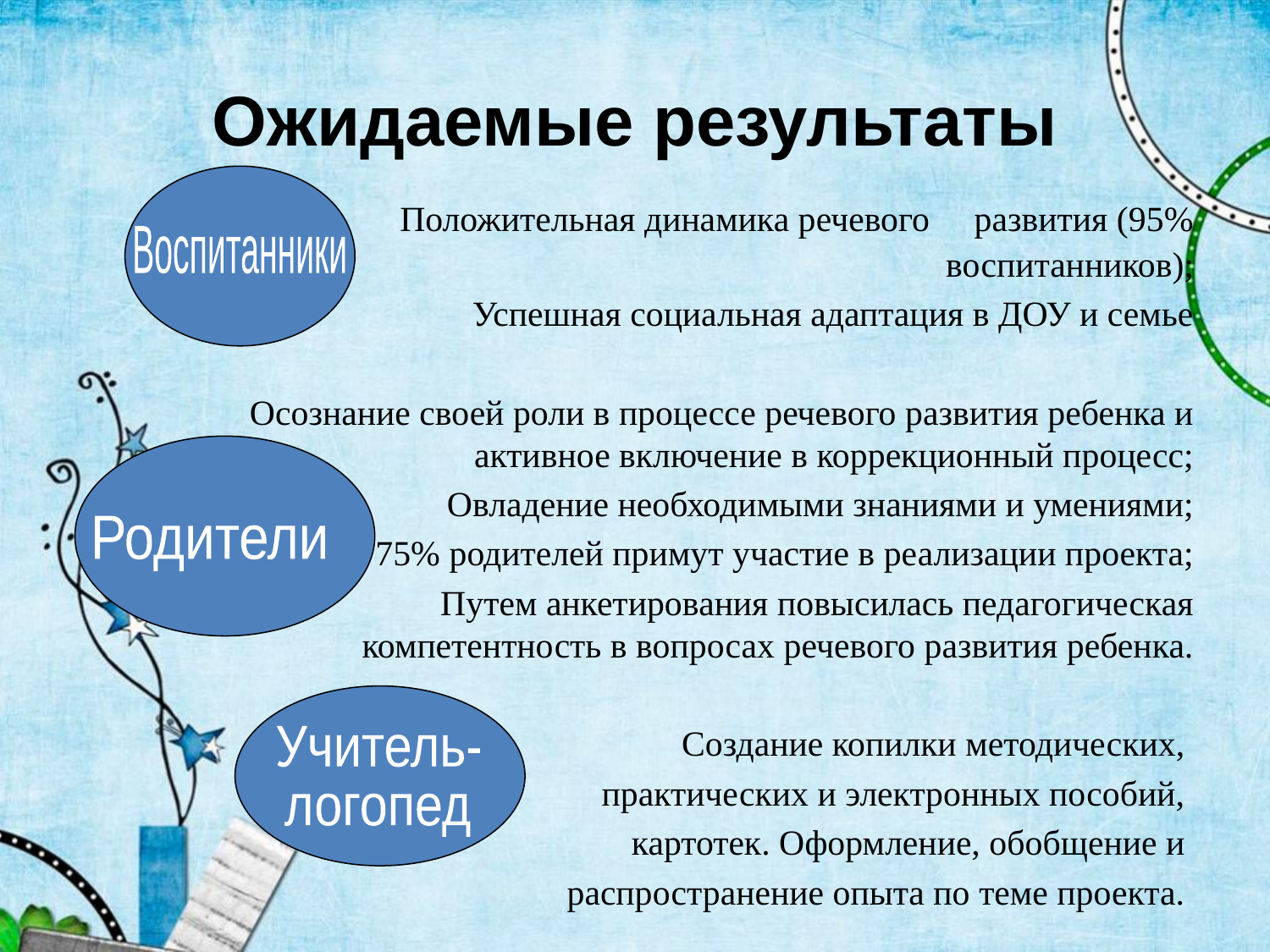

# Ожидаемые результаты

               Положительная динамика речевого     развития (95% воспитанников);
     Успешная социальная адаптация в ДОУ и семье

 Осознание своей роли в процессе речевого развития ребенка и активное включение в коррекционный процесс;
Овладение необходимыми знаниями и умениями;
75% родителей примут участие в реализации проекта;
Путем анкетирования повысилась педагогическая компетентность в вопросах речевого развития ребенка.

Создание копилки методических,
практических и электронных пособий,
картотек. Оформление, обобщение и
распространение опыта по теме проекта.

Воспитанники

Родители

Учитель-
логопед